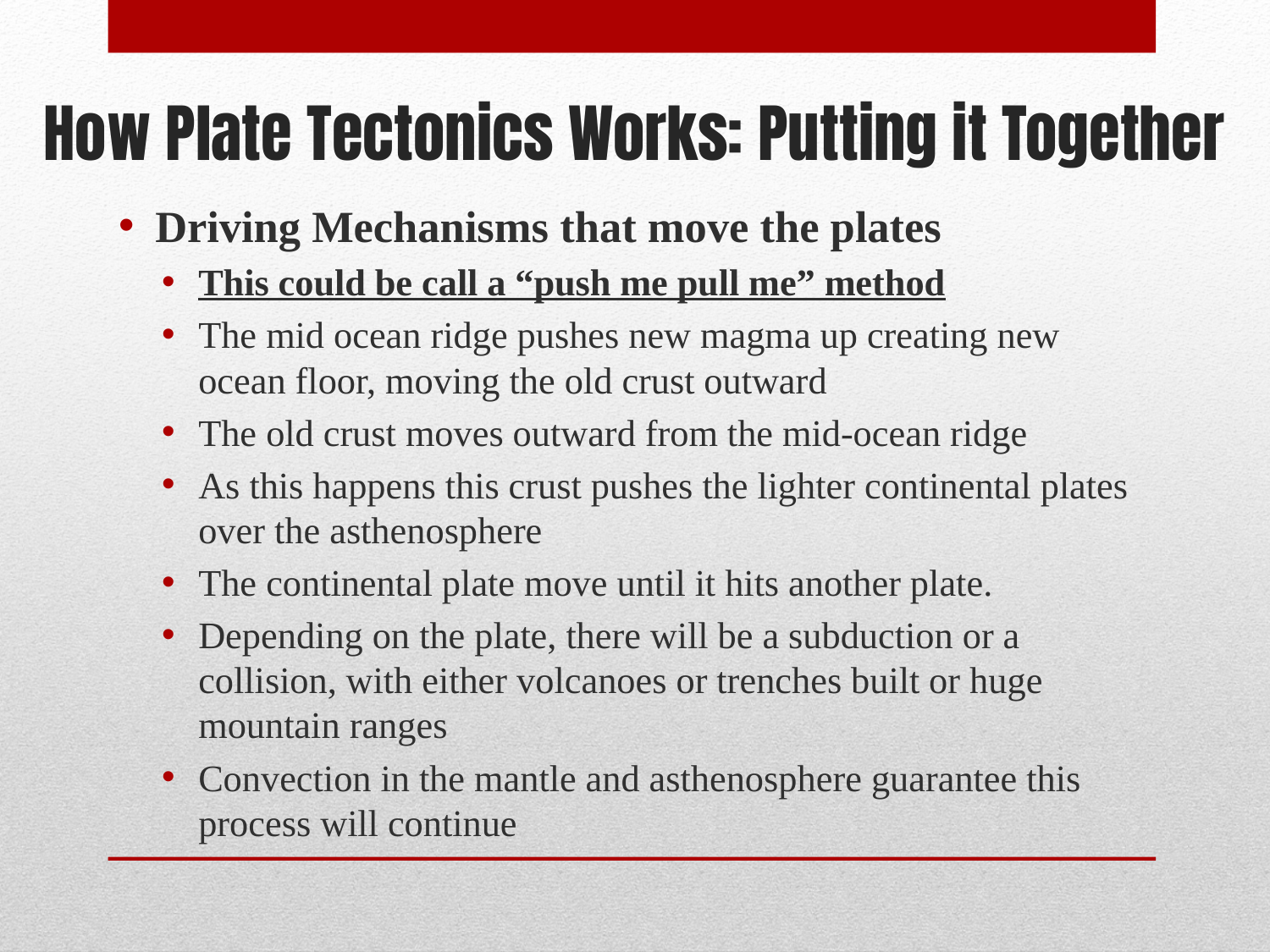

How Plate Tectonics Works: Putting it Together
Driving Mechanisms that move the plates
This could be call a “push me pull me” method
The mid ocean ridge pushes new magma up creating new ocean floor, moving the old crust outward
The old crust moves outward from the mid-ocean ridge
As this happens this crust pushes the lighter continental plates over the asthenosphere
The continental plate move until it hits another plate.
Depending on the plate, there will be a subduction or a collision, with either volcanoes or trenches built or huge mountain ranges
Convection in the mantle and asthenosphere guarantee this process will continue